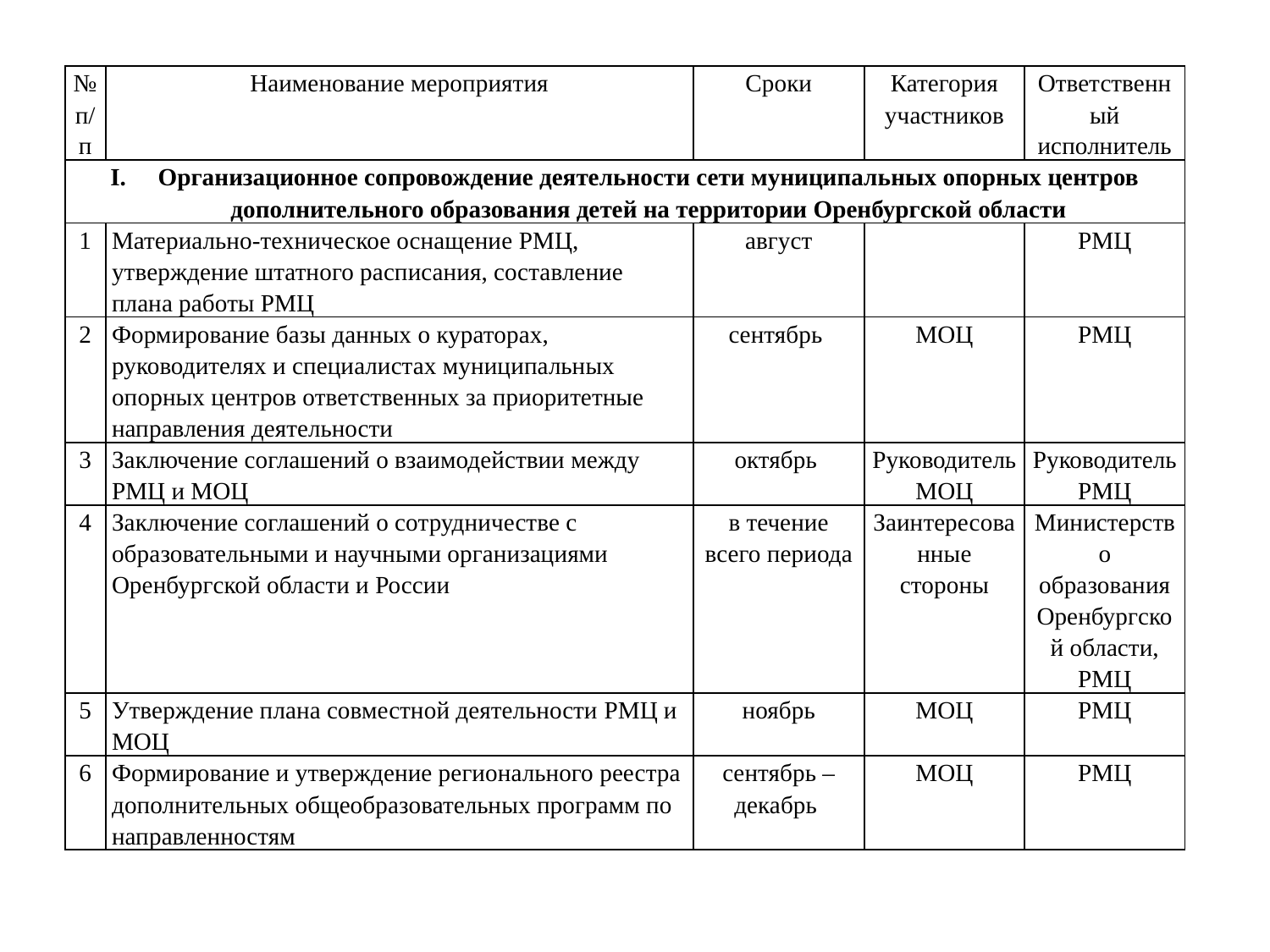

| № п/п | Наименование мероприятия | Сроки | Категория участников | Ответственный исполнитель |
| --- | --- | --- | --- | --- |
| Организационное сопровождение деятельности сети муниципальных опорных центров дополнительного образования детей на территории Оренбургской области |  |  |  |  |
| 1 | Материально-техническое оснащение РМЦ, утверждение штатного расписания, составление плана работы РМЦ | август |  | РМЦ |
| 2 | Формирование базы данных о кураторах, руководителях и специалистах муниципальных опорных центров ответственных за приоритетные направления деятельности | сентябрь | МОЦ | РМЦ |
| 3 | Заключение соглашений о взаимодействии между РМЦ и МОЦ | октябрь | Руководитель МОЦ | Руководитель РМЦ |
| 4 | Заключение соглашений о сотрудничестве с образовательными и научными организациями Оренбургской области и России | в течение всего периода | Заинтересованные стороны | Министерство образования Оренбургской области, РМЦ |
| 5 | Утверждение плана совместной деятельности РМЦ и МОЦ | ноябрь | МОЦ | РМЦ |
| 6 | Формирование и утверждение регионального реестра дополнительных общеобразовательных программ по направленностям | сентябрь – декабрь | МОЦ | РМЦ |